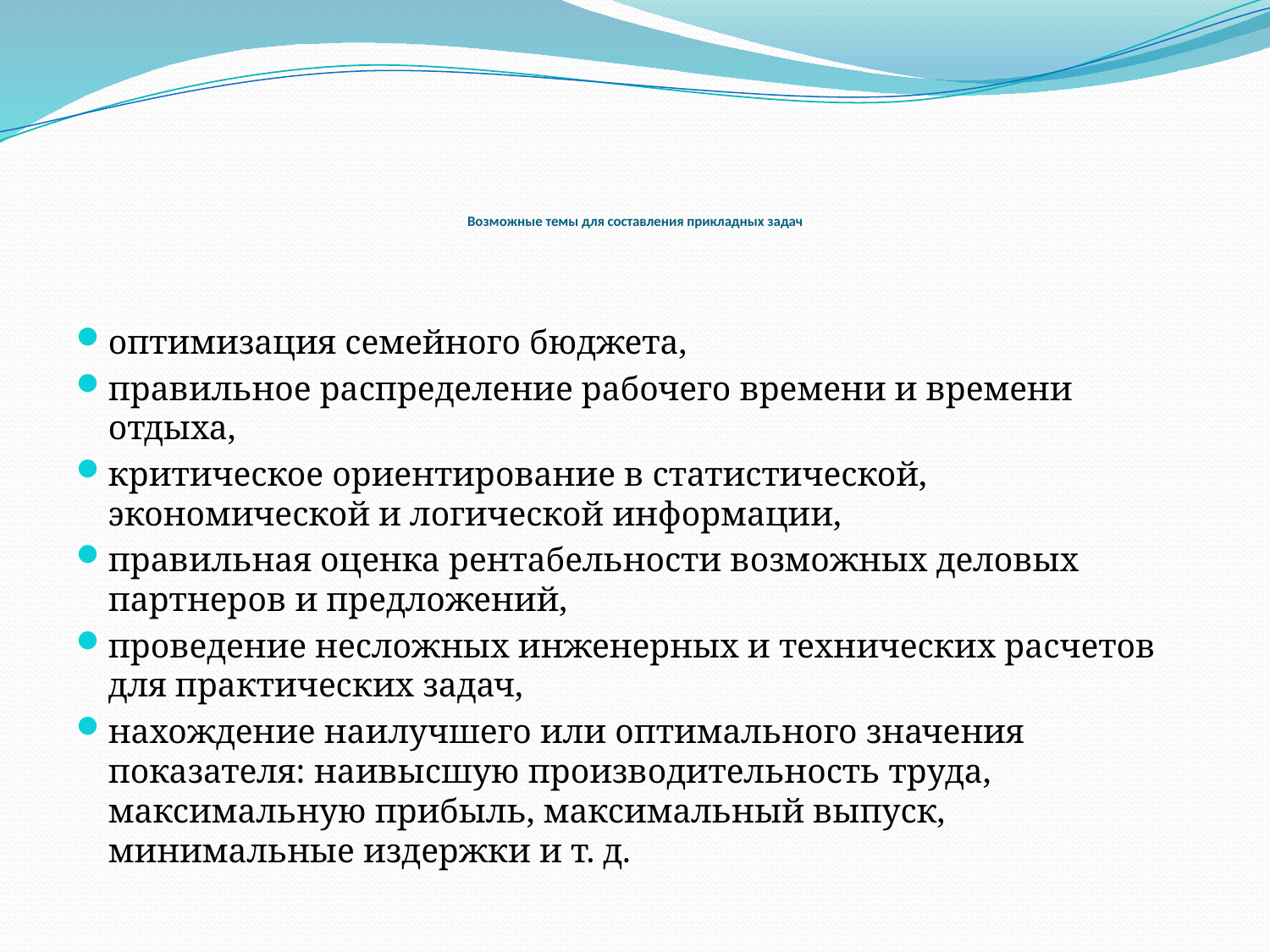

# Возможные темы для составления прикладных задач

оптимизация семейного бюджета,
правильное распределение рабочего времени и времени отдыха,
критическое ориентирование в статистической, экономической и логической информации,
правильная оценка рентабельности возможных деловых партнеров и предложений,
проведение несложных инженерных и технических расчетов для практических задач,
нахождение наилучшего или оптимального значения показателя: наивысшую производительность труда, максимальную прибыль, максимальный выпуск, минимальные издержки и т. д.